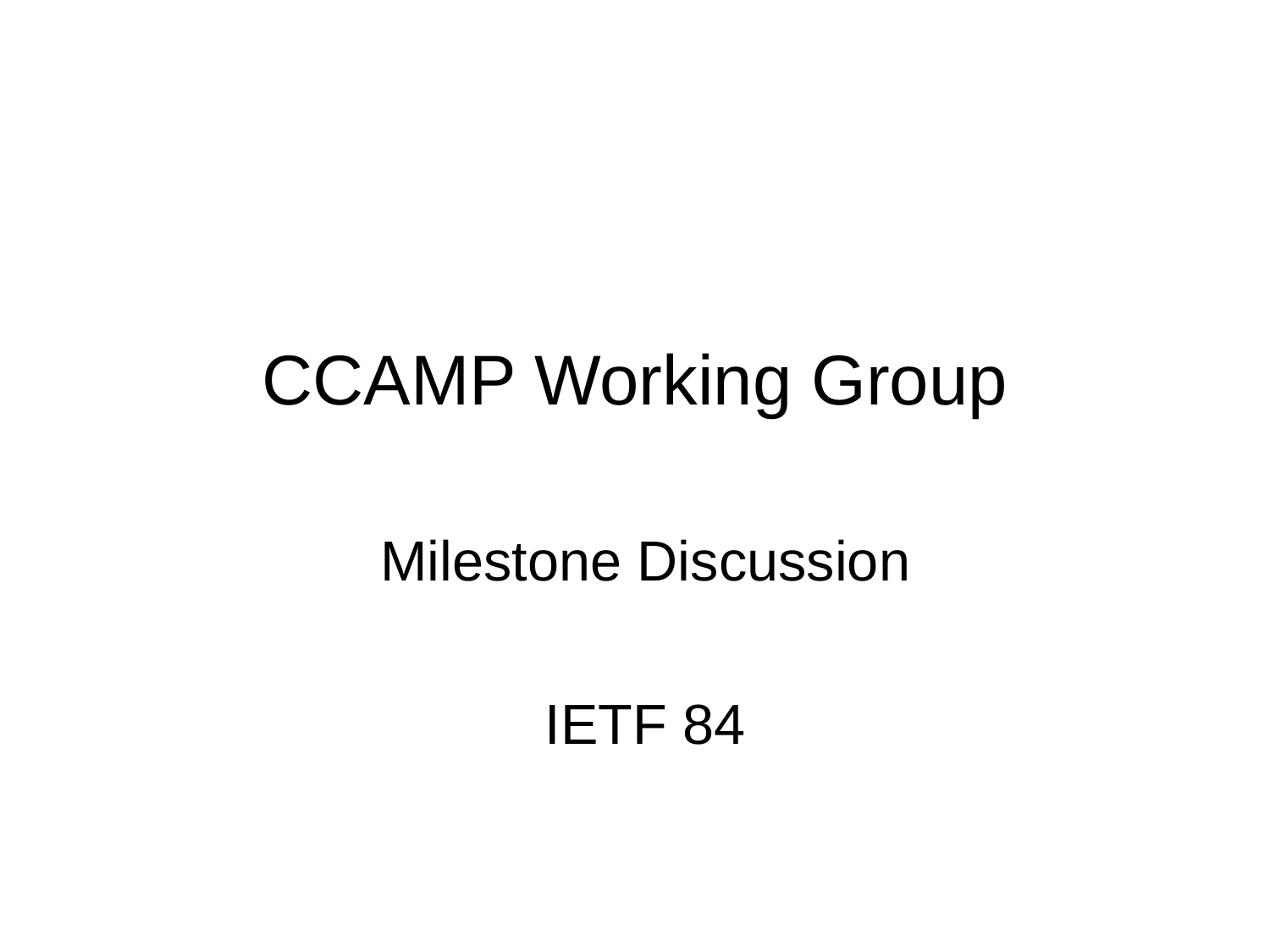

# CCAMP Working Group
Milestone Discussion

IETF 84
84th IETF CCAMP Working Group
1